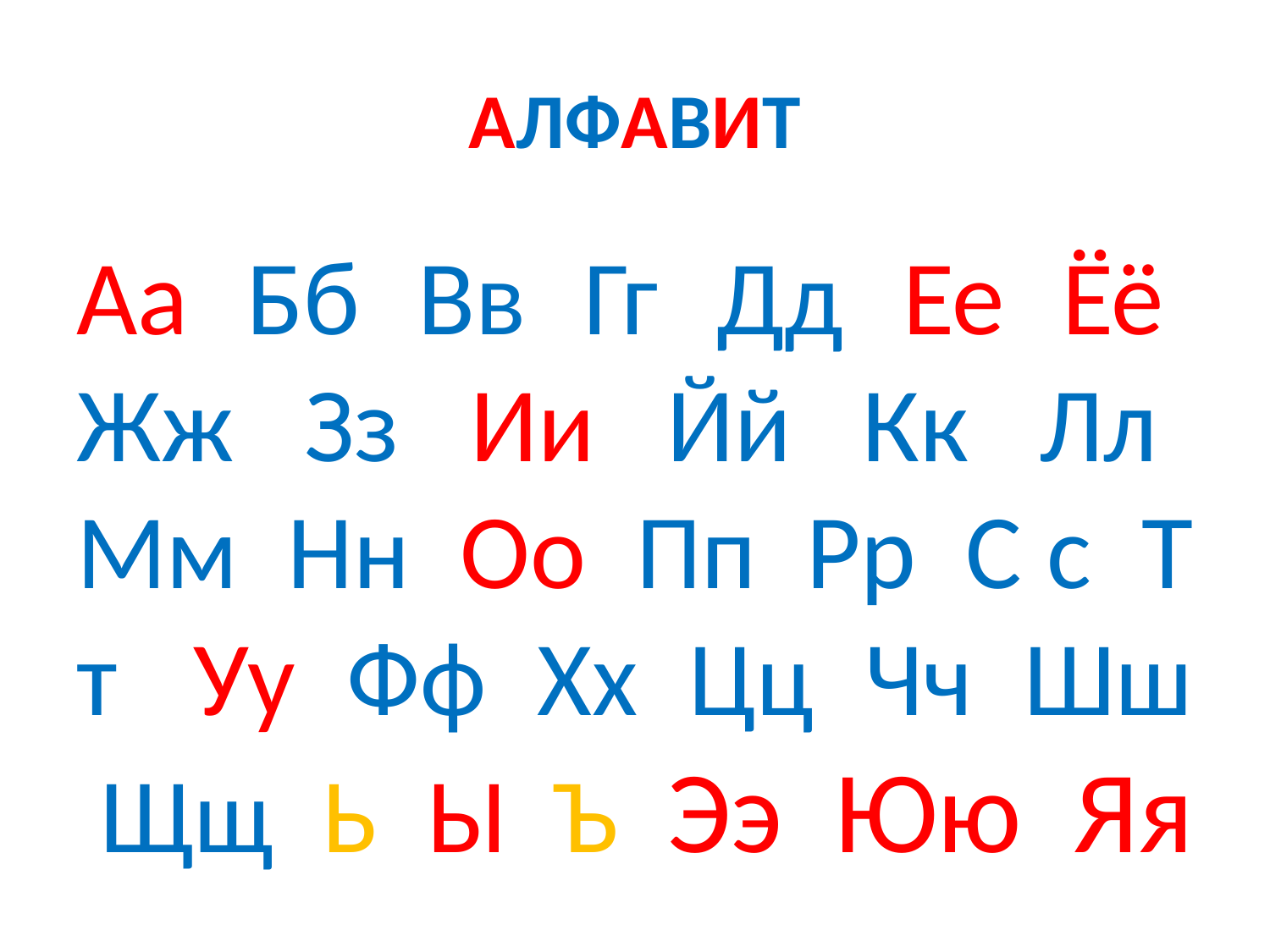

# АЛФАВИТ
Аа  Бб  Вв  Гг  Дд  Ее  Ёё  Жж  Зз  Ии  Йй  Кк  Лл  Мм  Нн  Оо  Пп  Рр  С с  Т т   Уу  Фф  Хх  Цц  Чч  Шш  Щщ  Ь  Ы  Ъ  Ээ  Юю  Яя